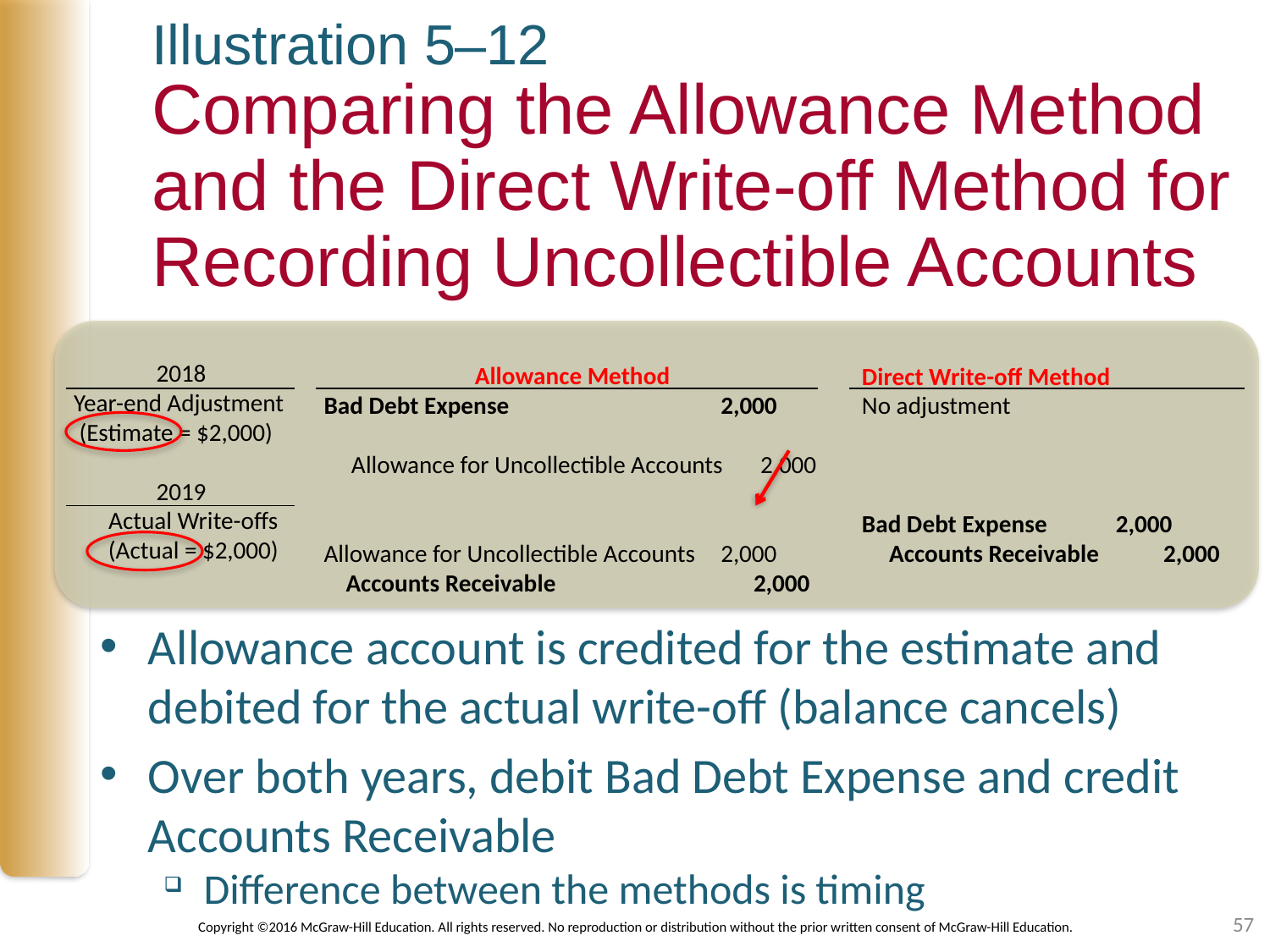

Illustration 5–12
# Comparing the Allowance Method and the Direct Write-off Method for Recording Uncollectible Accounts

2018
Year-end Adjustment
 (Estimate = $2,000)

2019
	Actual Write-offs
	(Actual = $2,000)
Allowance Method
Bad Debt Expense 	2,000
     Allowance for Uncollectible Accounts   	2,000

Allowance for Uncollectible Accounts	2,000
	    Accounts Receivable                                    2,000
Direct Write-off Method
No adjustment

Bad Debt Expense   	2,000
     Accounts Receivable  	2,000

Allowance account is credited for the estimate and debited for the actual write-off (balance cancels)
Over both years, debit Bad Debt Expense and credit Accounts Receivable
Difference between the methods is timing